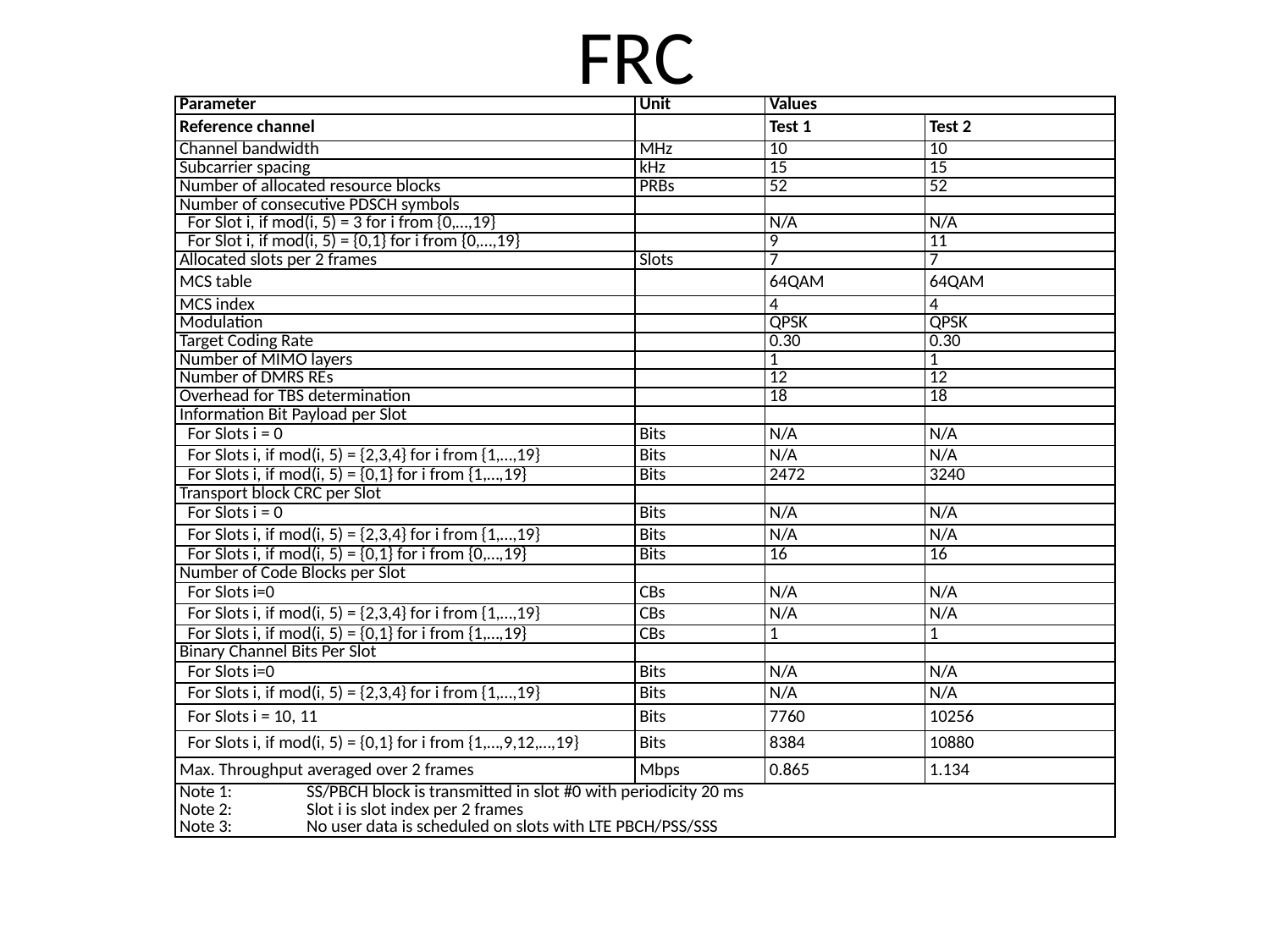

# FRC
| Parameter | Unit | Values |  |
| --- | --- | --- | --- |
| Reference channel |  | Test 1 | Test 2 |
| Channel bandwidth | MHz | 10 | 10 |
| Subcarrier spacing | kHz | 15 | 15 |
| Number of allocated resource blocks | PRBs | 52 | 52 |
| Number of consecutive PDSCH symbols |  |  |  |
| For Slot i, if mod(i, 5) = 3 for i from {0,…,19} |  | N/A | N/A |
| For Slot i, if mod(i, 5) = {0,1} for i from {0,…,19} |  | 9 | 11 |
| Allocated slots per 2 frames | Slots | 7 | 7 |
| MCS table |  | 64QAM | 64QAM |
| MCS index |  | 4 | 4 |
| Modulation |  | QPSK | QPSK |
| Target Coding Rate |  | 0.30 | 0.30 |
| Number of MIMO layers |  | 1 | 1 |
| Number of DMRS REs |  | 12 | 12 |
| Overhead for TBS determination |  | 18 | 18 |
| Information Bit Payload per Slot |  |  |  |
| For Slots i = 0 | Bits | N/A | N/A |
| For Slots i, if mod(i, 5) = {2,3,4} for i from {1,…,19} | Bits | N/A | N/A |
| For Slots i, if mod(i, 5) = {0,1} for i from {1,…,19} | Bits | 2472 | 3240 |
| Transport block CRC per Slot |  |  |  |
| For Slots i = 0 | Bits | N/A | N/A |
| For Slots i, if mod(i, 5) = {2,3,4} for i from {1,…,19} | Bits | N/A | N/A |
| For Slots i, if mod(i, 5) = {0,1} for i from {0,…,19} | Bits | 16 | 16 |
| Number of Code Blocks per Slot |  |  |  |
| For Slots i=0 | CBs | N/A | N/A |
| For Slots i, if mod(i, 5) = {2,3,4} for i from {1,…,19} | CBs | N/A | N/A |
| For Slots i, if mod(i, 5) = {0,1} for i from {1,…,19} | CBs | 1 | 1 |
| Binary Channel Bits Per Slot |  |  |  |
| For Slots i=0 | Bits | N/A | N/A |
| For Slots i, if mod(i, 5) = {2,3,4} for i from {1,…,19} | Bits | N/A | N/A |
| For Slots i = 10, 11 | Bits | 7760 | 10256 |
| For Slots i, if mod(i, 5) = {0,1} for i from {1,…,9,12,…,19} | Bits | 8384 | 10880 |
| Max. Throughput averaged over 2 frames | Mbps | 0.865 | 1.134 |
| Note 1: SS/PBCH block is transmitted in slot #0 with periodicity 20 ms Note 2: Slot i is slot index per 2 frames Note 3: No user data is scheduled on slots with LTE PBCH/PSS/SSS |  |  |  |